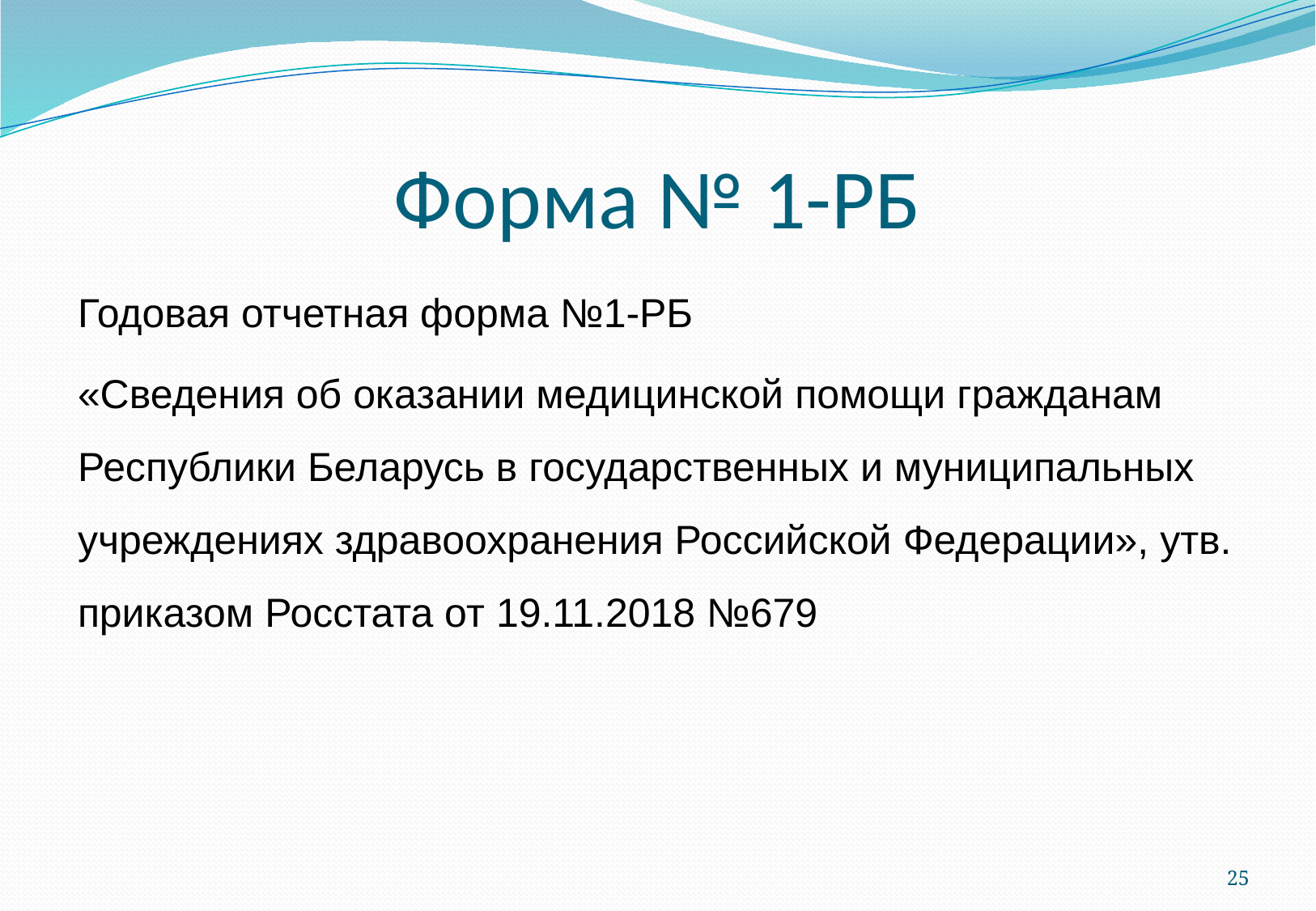

# Форма № 1-РБ
Годовая отчетная форма №1-РБ
«Сведения об оказании медицинской помощи гражданам Республики Беларусь в государственных и муниципальных учреждениях здравоохранения Российской Федерации», утв. приказом Росстата от 19.11.2018 №679

25